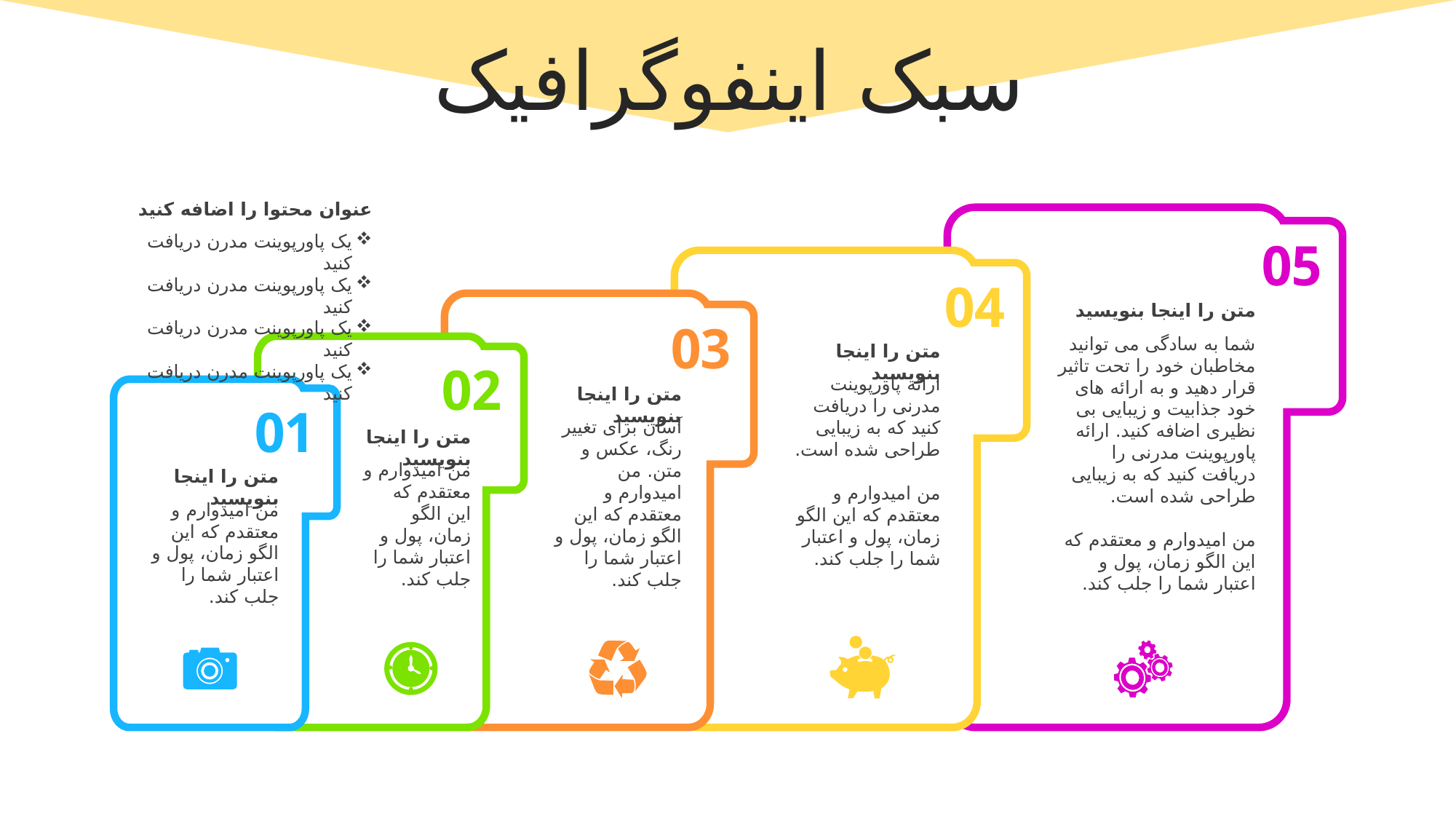

سبک اینفوگرافیک
عنوان محتوا را اضافه کنید
یک پاورپوینت مدرن دریافت کنید
یک پاورپوینت مدرن دریافت کنید
یک پاورپوینت مدرن دریافت کنید
یک پاورپوینت مدرن دریافت کنید

05

04

متن را اینجا بنویسید
شما به سادگی می توانید مخاطبان خود را تحت تاثیر قرار دهید و به ارائه های خود جذابیت و زیبایی بی نظیری اضافه کنید. ارائه پاورپوینت مدرنی را دریافت کنید که به زیبایی طراحی شده است.

من امیدوارم و معتقدم که این الگو زمان، پول و اعتبار شما را جلب کند.
03
متن را اینجا بنویسید
ارائه پاورپوینت مدرنی را دریافت کنید که به زیبایی طراحی شده است.

من امیدوارم و معتقدم که این الگو زمان، پول و اعتبار شما را جلب کند.

02
متن را اینجا بنویسید
آسان برای تغییر رنگ، عکس و متن. من امیدوارم و معتقدم که این الگو زمان، پول و اعتبار شما را جلب کند.

01
متن را اینجا بنویسید
من امیدوارم و معتقدم که این الگو زمان، پول و اعتبار شما را جلب کند.
متن را اینجا بنویسید
من امیدوارم و معتقدم که این الگو زمان، پول و اعتبار شما را جلب کند.